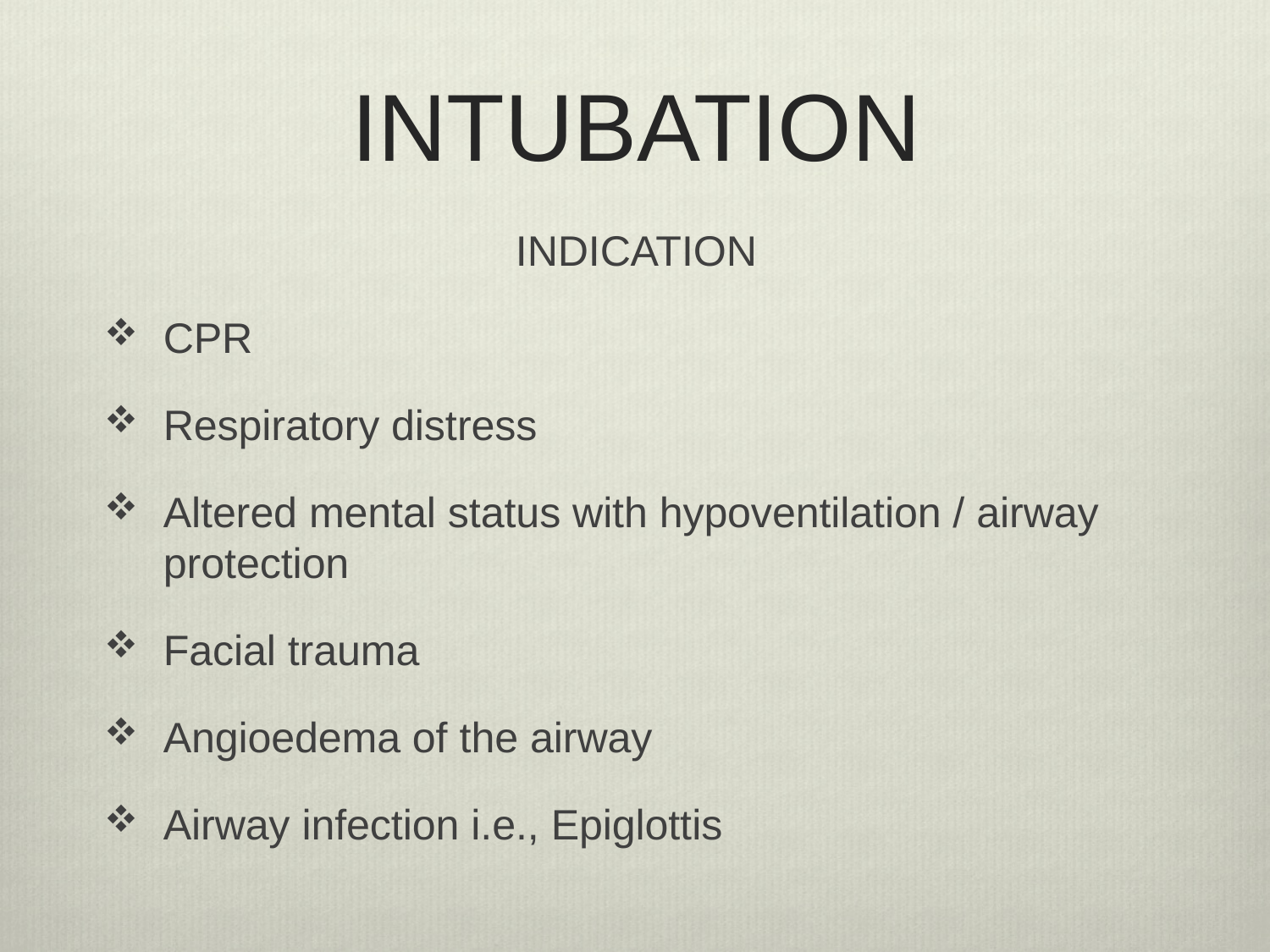

# INTUBATION
INDICATION
CPR
Respiratory distress
Altered mental status with hypoventilation / airway protection
Facial trauma
Angioedema of the airway
Airway infection i.e., Epiglottis